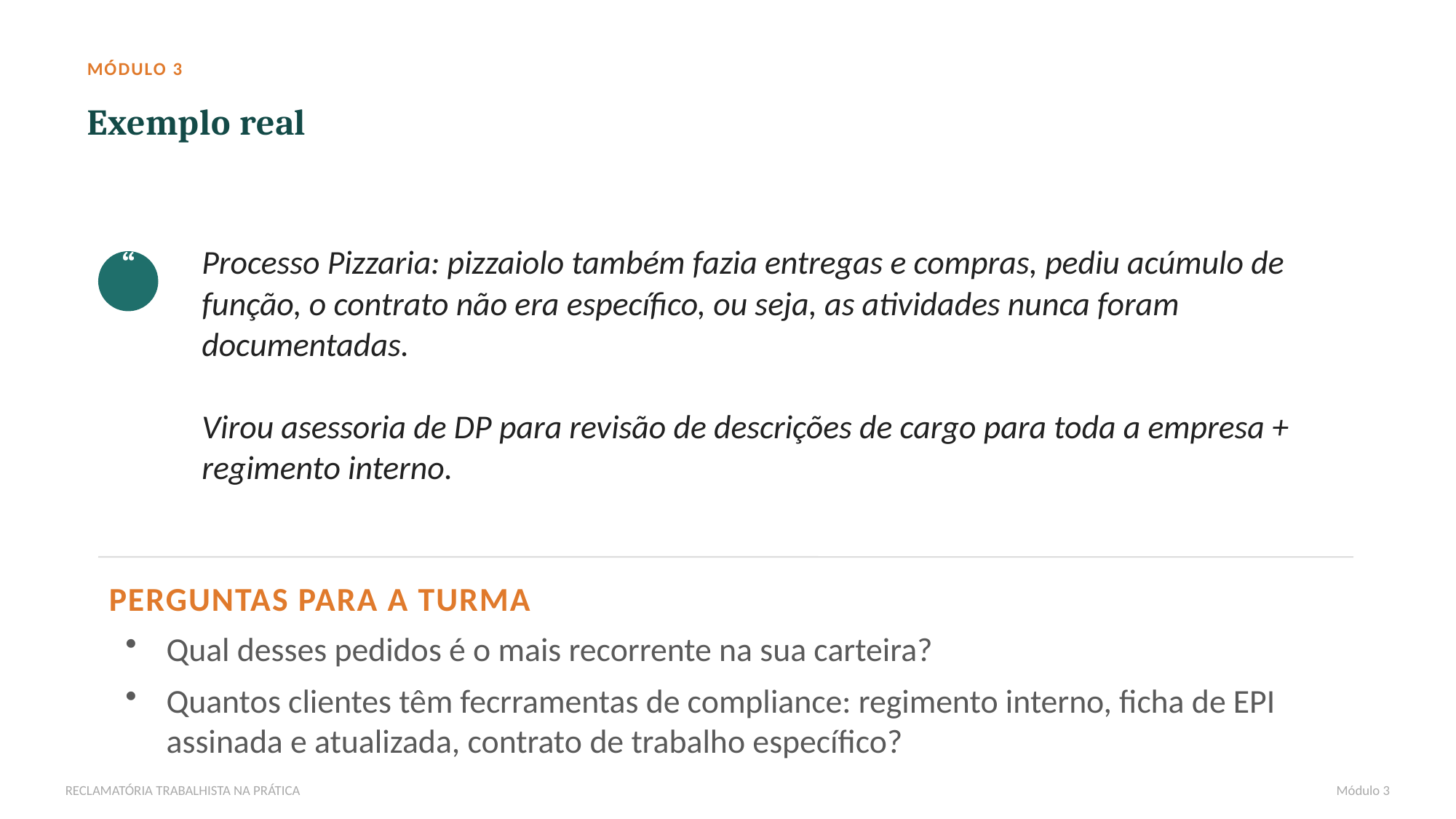

MÓDULO 3
Exemplo real
“
Processo Pizzaria: pizzaiolo também fazia entregas e compras, pediu acúmulo de função, o contrato não era específico, ou seja, as atividades nunca foram documentadas.

Virou asessoria de DP para revisão de descrições de cargo para toda a empresa + regimento interno.

PERGUNTAS PARA A TURMA
Qual desses pedidos é o mais recorrente na sua carteira?
Quantos clientes têm fecrramentas de compliance: regimento interno, ficha de EPI assinada e atualizada, contrato de trabalho específico?
RECLAMATÓRIA TRABALHISTA NA PRÁTICA
Módulo 3